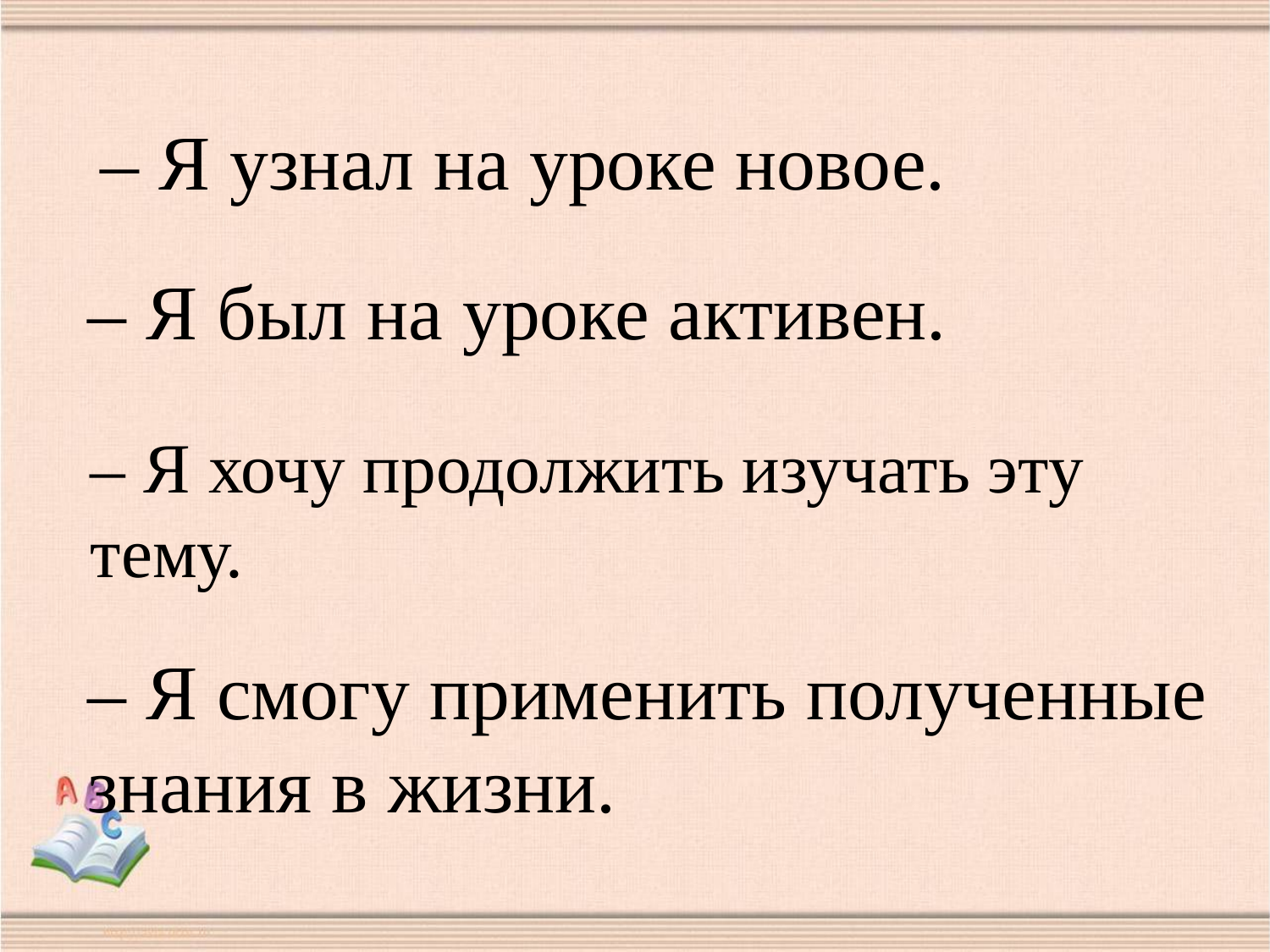

– Я узнал на уроке новое.

– Я был на уроке активен.

– Я хочу продолжить изучать эту тему.

– Я смогу применить полученные знания в жизни.